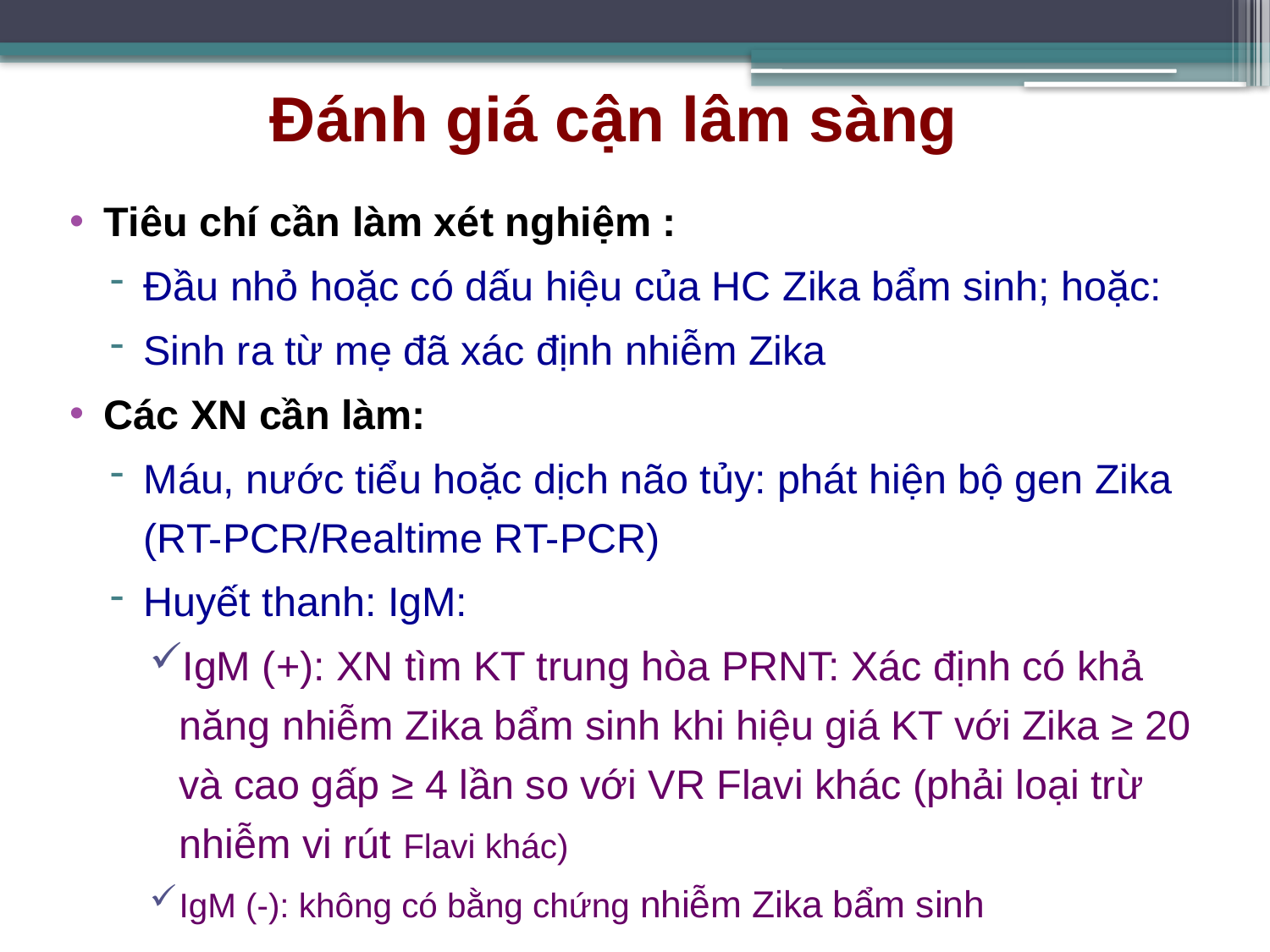

Đánh giá cận lâm sàng
Tiêu chí cần làm xét nghiệm :
Đầu nhỏ hoặc có dấu hiệu của HC Zika bẩm sinh; hoặc:
Sinh ra từ mẹ đã xác định nhiễm Zika
Các XN cần làm:
Máu, nước tiểu hoặc dịch não tủy: phát hiện bộ gen Zika (RT-PCR/Realtime RT-PCR)
Huyết thanh: IgM:
IgM (+): XN tìm KT trung hòa PRNT: Xác định có khả năng nhiễm Zika bẩm sinh khi hiệu giá KT với Zika ≥ 20 và cao gấp ≥ 4 lần so với VR Flavi khác (phải loại trừ nhiễm vi rút Flavi khác)
IgM (-): không có bằng chứng nhiễm Zika bẩm sinh